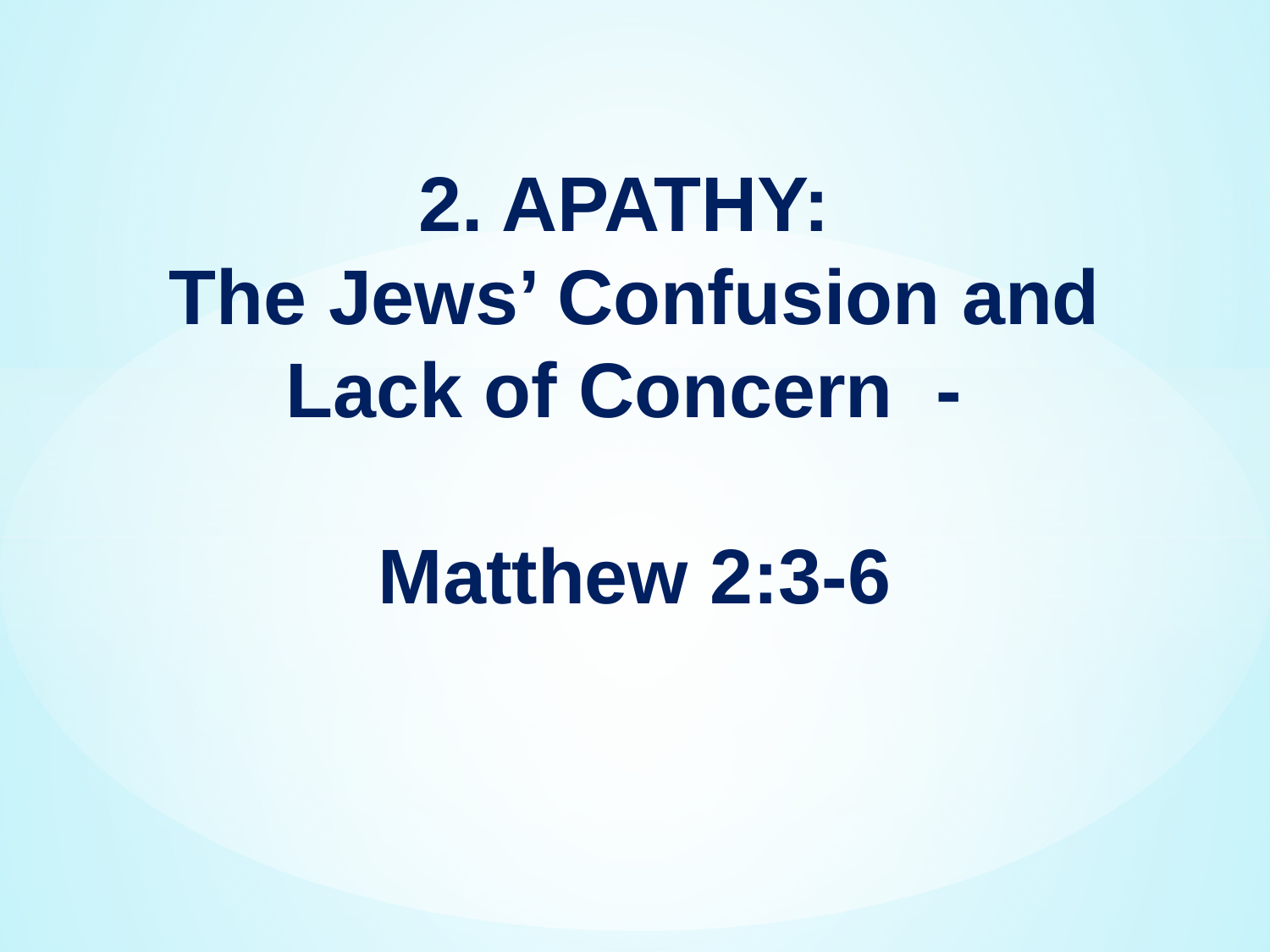

2. APATHY:
The Jews’ Confusion and Lack of Concern  -

Matthew 2:3-6